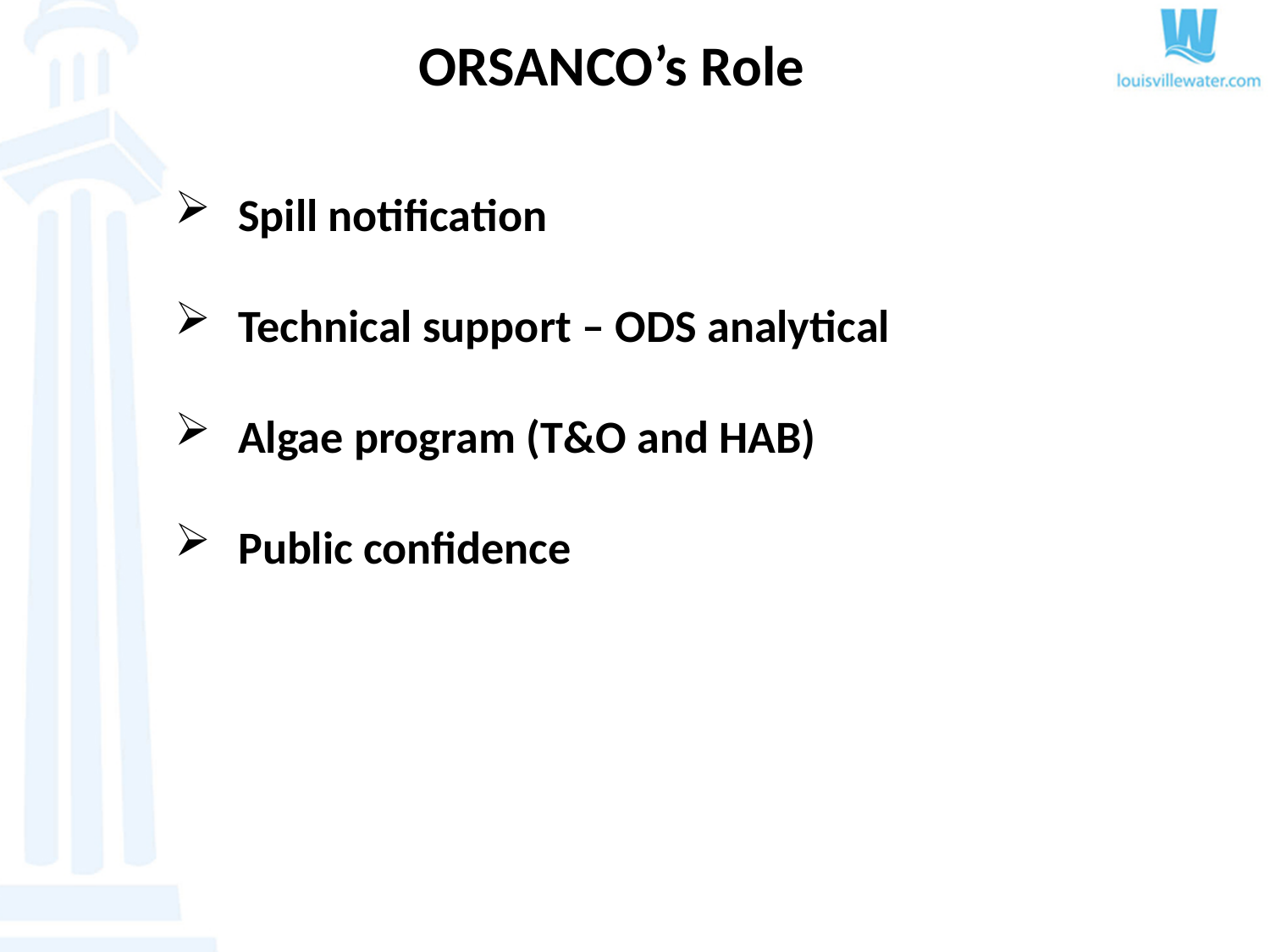

ORSANCO’s Role

Spill notification

Technical support – ODS analytical

Algae program (T&O and HAB)

Public confidence